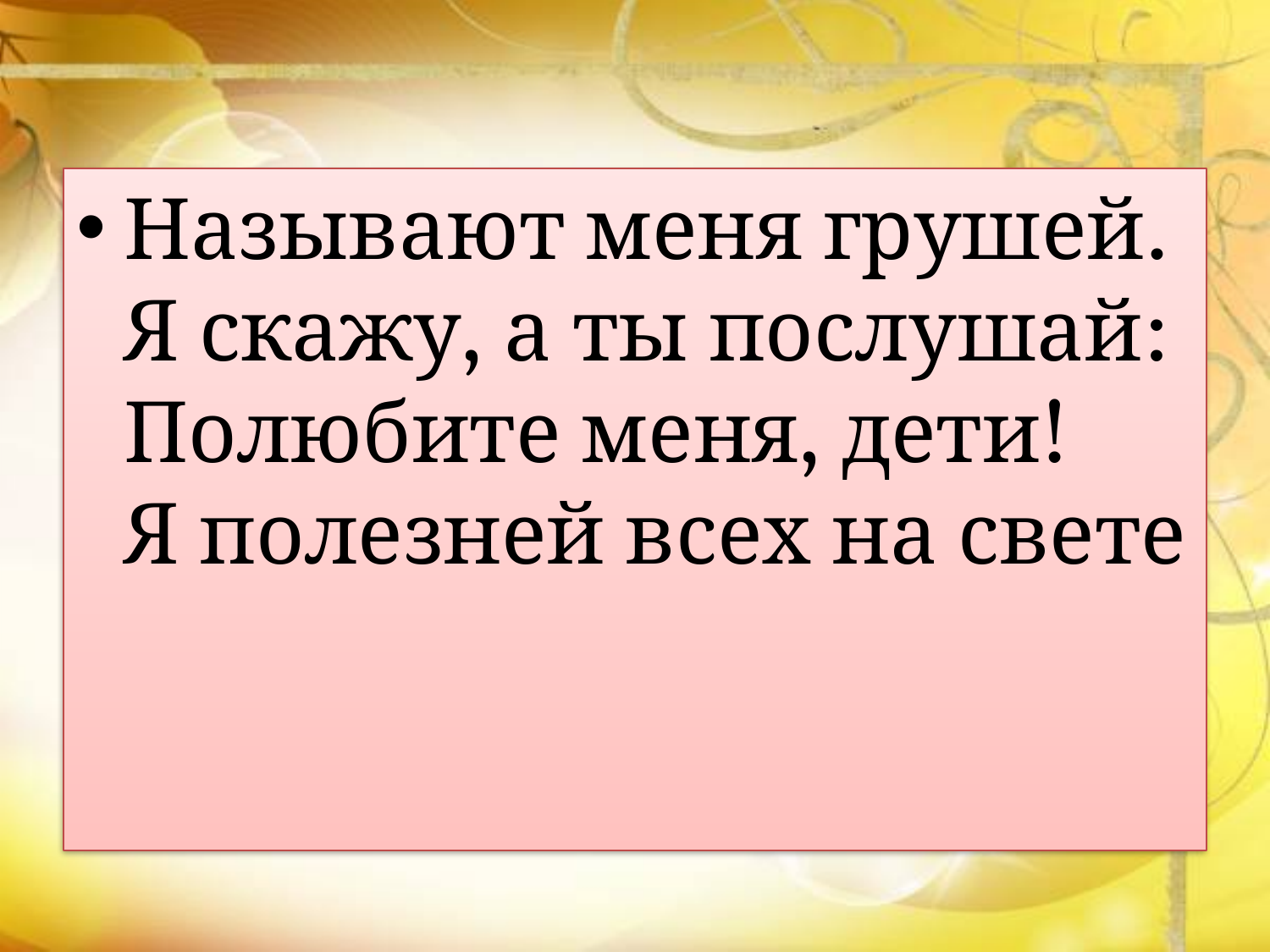

#
Называют меня грушей.
Я скажу, а ты послушай:
Полюбите меня, дети!
Я полезней всех на свете